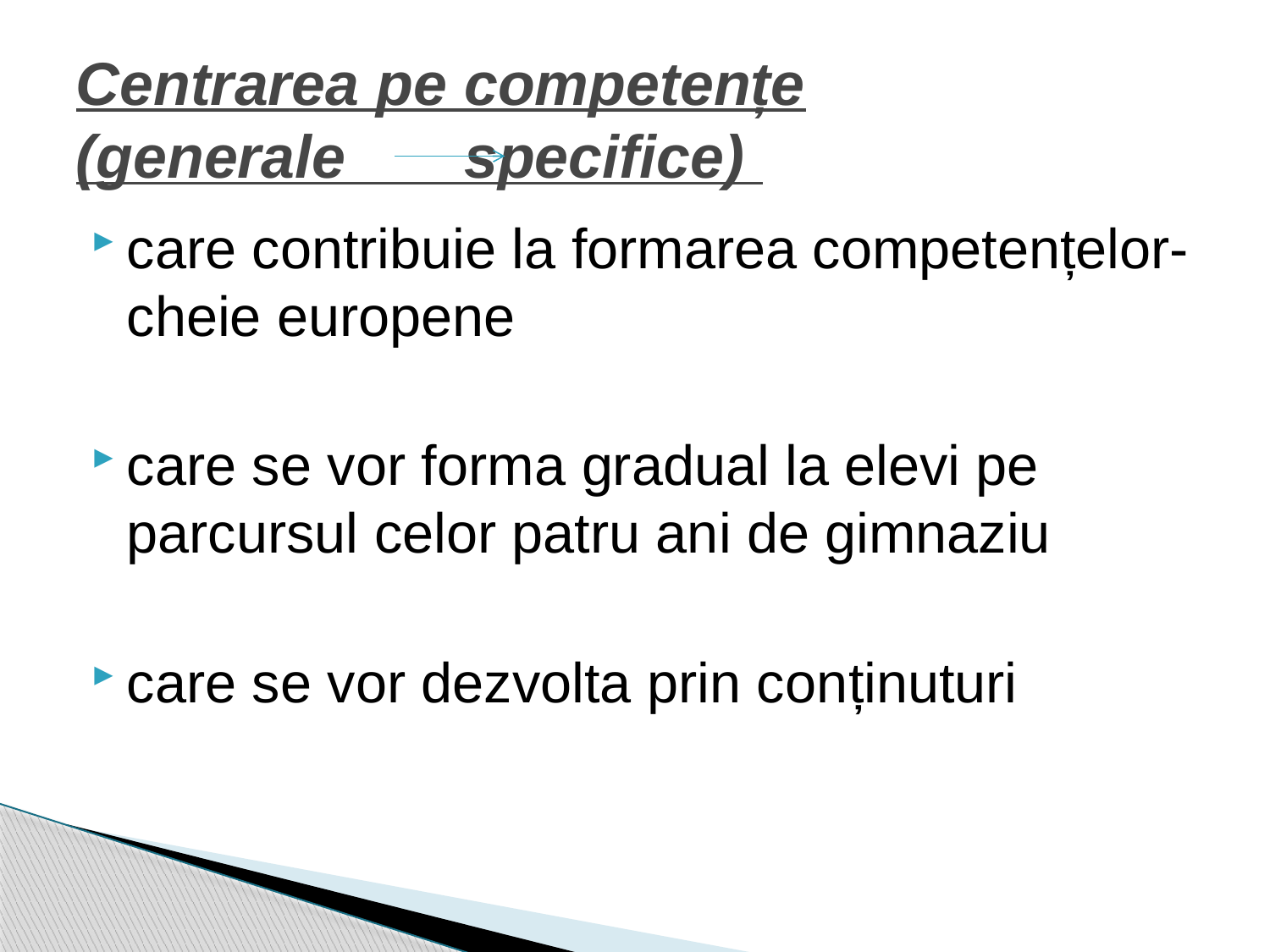

# Centrarea pe competențe (generale       specifice)
care contribuie la formarea competențelor-cheie europene

care se vor forma gradual la elevi pe parcursul celor patru ani de gimnaziu

care se vor dezvolta prin conținuturi